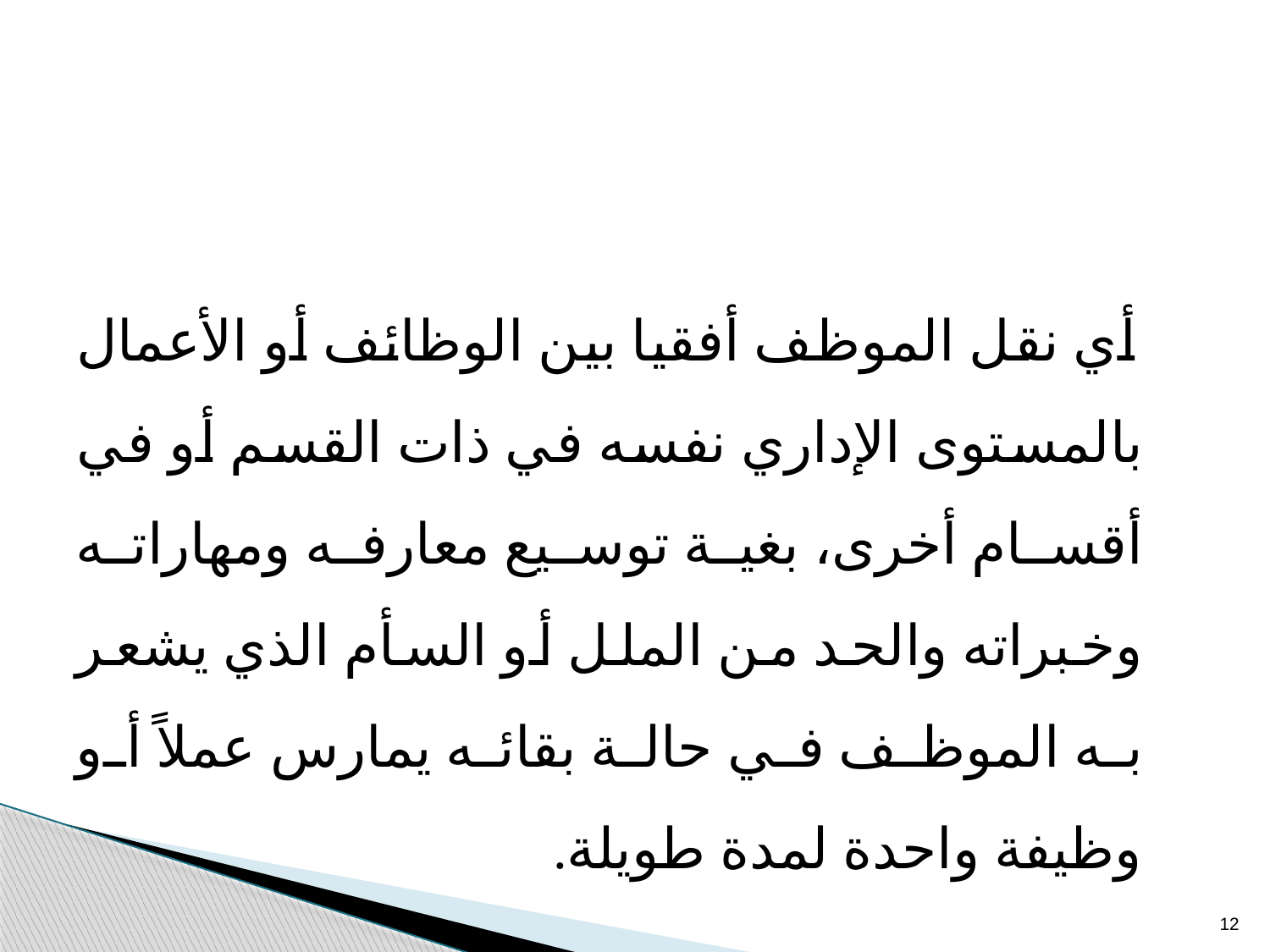

أي نقل الموظف أفقيا بين الوظائف أو الأعمال بالمستوى الإداري نفسه في ذات القسم أو في أقسام أخرى، بغية توسيع معارفه ومهاراته وخبراته والحد من الملل أو السأم الذي يشعر به الموظف في حالة بقائه يمارس عملاً أو وظيفة واحدة لمدة طويلة.
12